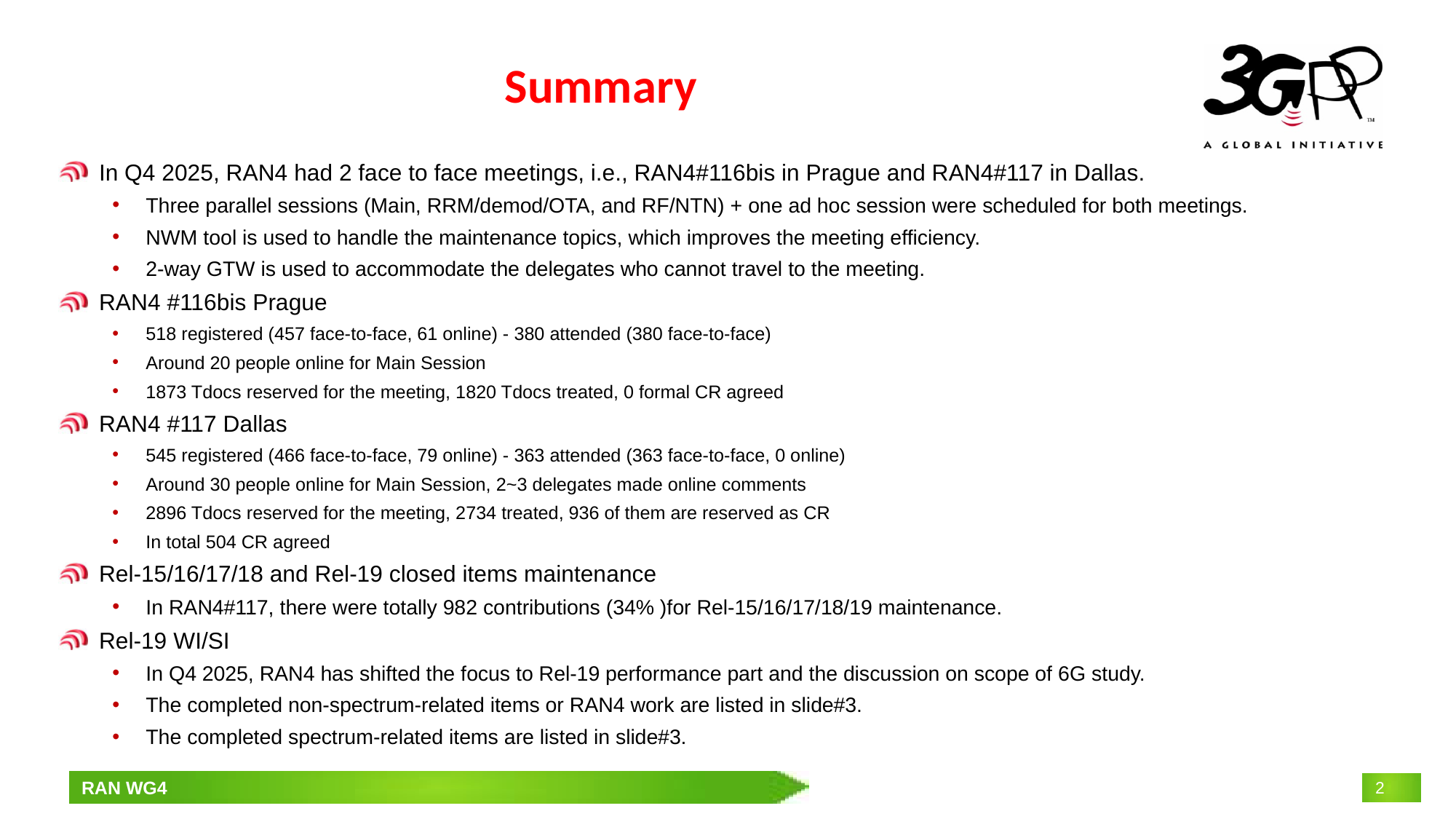

# Summary
In Q4 2025, RAN4 had 2 face to face meetings, i.e., RAN4#116bis in Prague and RAN4#117 in Dallas.
Three parallel sessions (Main, RRM/demod/OTA, and RF/NTN) + one ad hoc session were scheduled for both meetings.
NWM tool is used to handle the maintenance topics, which improves the meeting efficiency.
2-way GTW is used to accommodate the delegates who cannot travel to the meeting.
RAN4 #116bis Prague
518 registered (457 face-to-face, 61 online) - 380 attended (380 face-to-face)
Around 20 people online for Main Session
1873 Tdocs reserved for the meeting, 1820 Tdocs treated, 0 formal CR agreed
RAN4 #117 Dallas
545 registered (466 face-to-face, 79 online) - 363 attended (363 face-to-face, 0 online)
Around 30 people online for Main Session, 2~3 delegates made online comments
2896 Tdocs reserved for the meeting, 2734 treated, 936 of them are reserved as CR
In total 504 CR agreed
Rel-15/16/17/18 and Rel-19 closed items maintenance
In RAN4#117, there were totally 982 contributions (34% )for Rel-15/16/17/18/19 maintenance.
Rel-19 WI/SI
In Q4 2025, RAN4 has shifted the focus to Rel-19 performance part and the discussion on scope of 6G study.
The completed non-spectrum-related items or RAN4 work are listed in slide#3.
The completed spectrum-related items are listed in slide#3.